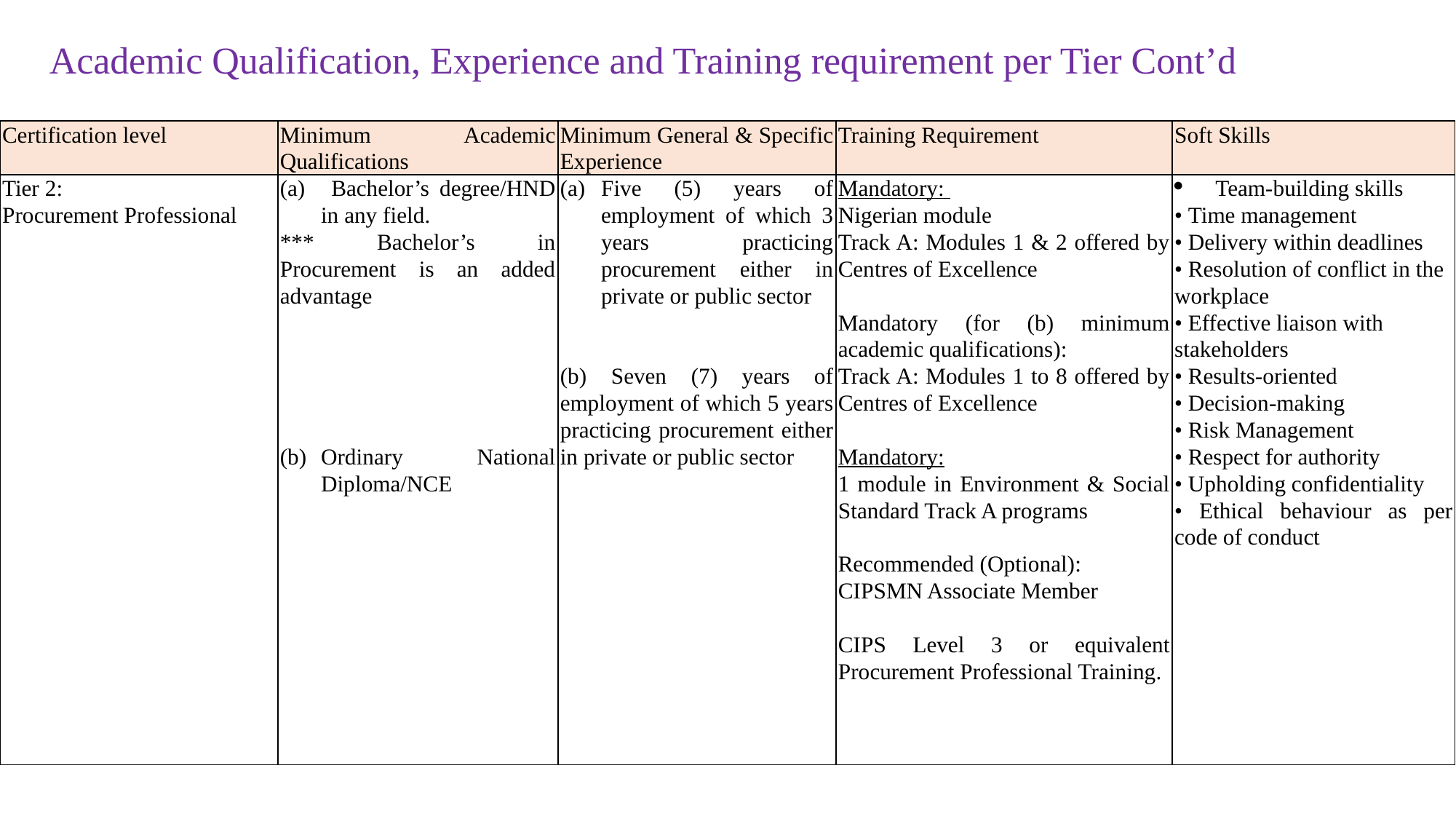

Academic Qualification, Experience and Training requirement per Tier Cont’d
| Certification level | Minimum Academic Qualifications | Minimum General & Specific Experience | Training Requirement | Soft Skills |
| --- | --- | --- | --- | --- |
| Tier 2: Procurement Professional | Bachelor’s degree/HND in any field. \*\*\* Bachelor’s in Procurement is an added advantage           Ordinary National Diploma/NCE | Five (5) years of employment of which 3 years practicing procurement either in private or public sector     (b) Seven (7) years of employment of which 5 years practicing procurement either in private or public sector | Mandatory: Nigerian module Track A: Modules 1 & 2 offered by Centres of Excellence   Mandatory (for (b) minimum academic qualifications): Track A: Modules 1 to 8 offered by Centres of Excellence   Mandatory: 1 module in Environment & Social Standard Track A programs   Recommended (Optional): CIPSMN Associate Member   CIPS Level 3 or equivalent Procurement Professional Training. | Team-building skills • Time management • Delivery within deadlines • Resolution of conflict in the workplace • Effective liaison with stakeholders • Results-oriented • Decision-making • Risk Management • Respect for authority • Upholding confidentiality • Ethical behaviour as per code of conduct |